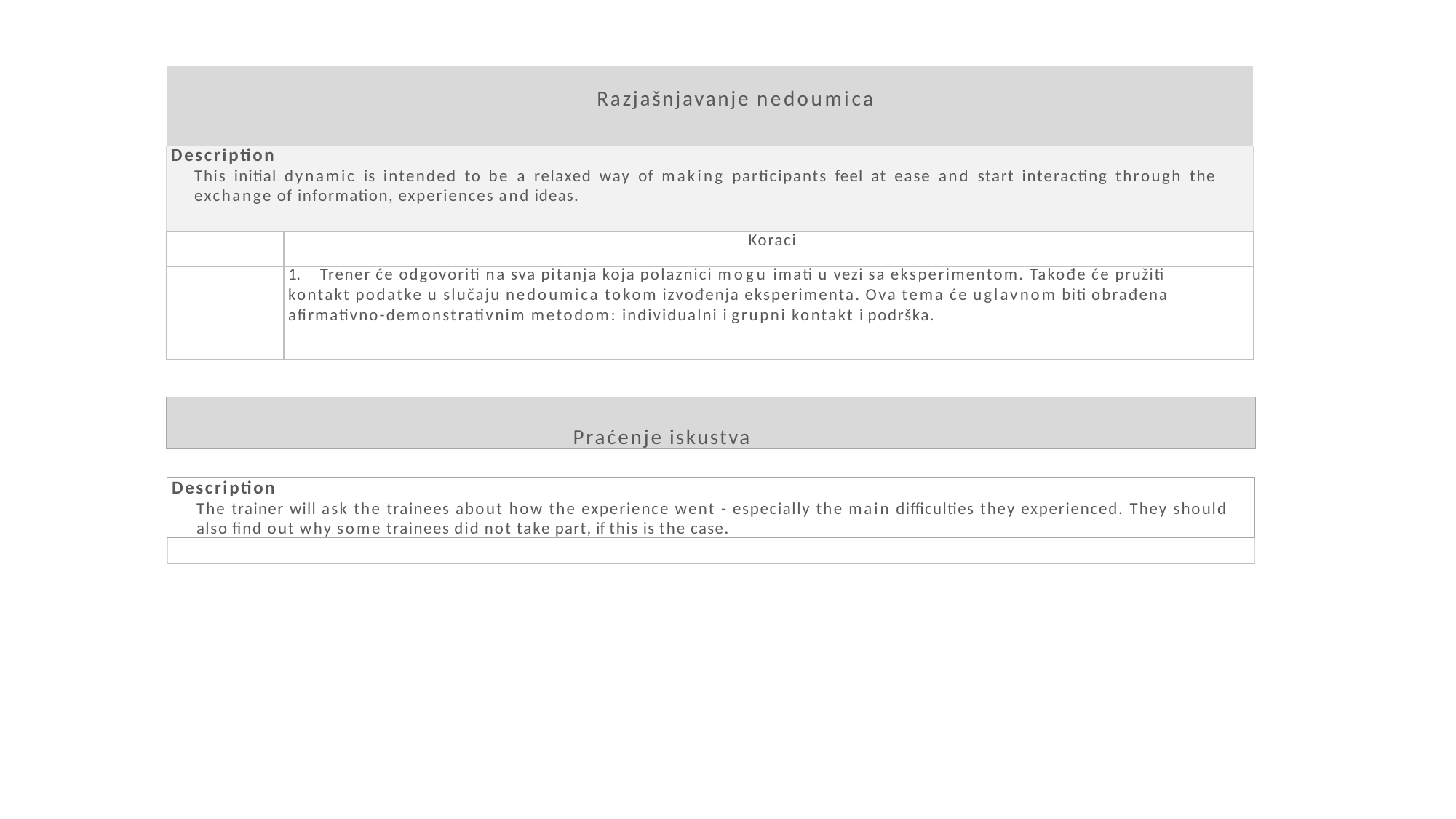

| Razjašnjavanje nedoumica |  |
| --- | --- |
| Description This initial dynamic is intended to be a relaxed way of making participants feel at ease and start interacting through the exchange of information, experiences and ideas. |  |
|  | Koraci |
|  | 1. Trener će odgovoriti na sva pitanja koja polaznici mogu imati u vezi sa eksperimentom. Takođe će pružiti kontakt podatke u slučaju nedoumica tokom izvođenja eksperimenta. Ova tema će uglavnom biti obrađena afirmativno-demonstrativnim metodom: individualni i grupni kontakt i podrška. |

Praćenje iskustva
Description
The trainer will ask the trainees about how the experience went - especially the main difficulties they experienced. They should also find out why some trainees did not take part, if this is the case.